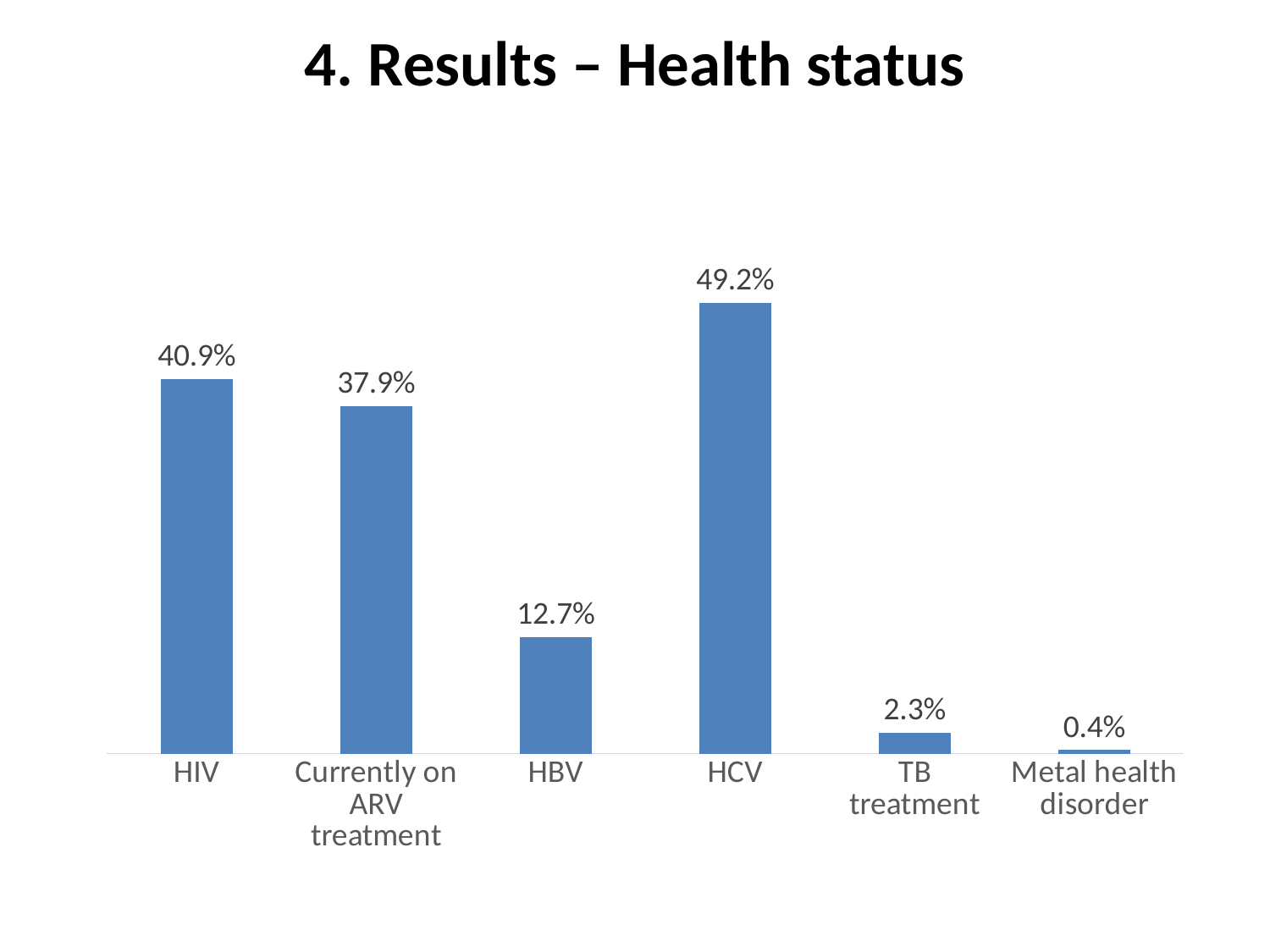

4. Results – Health status

### Chart

| Category |  |
|---|---|
| HIV | 0.409 |
| Currently on ARV treatment | 0.379 |
| HBV | 0.127 |
| HCV | 0.492 |
| TB treatment | 0.023 |
| Metal health disorder | 0.004 |